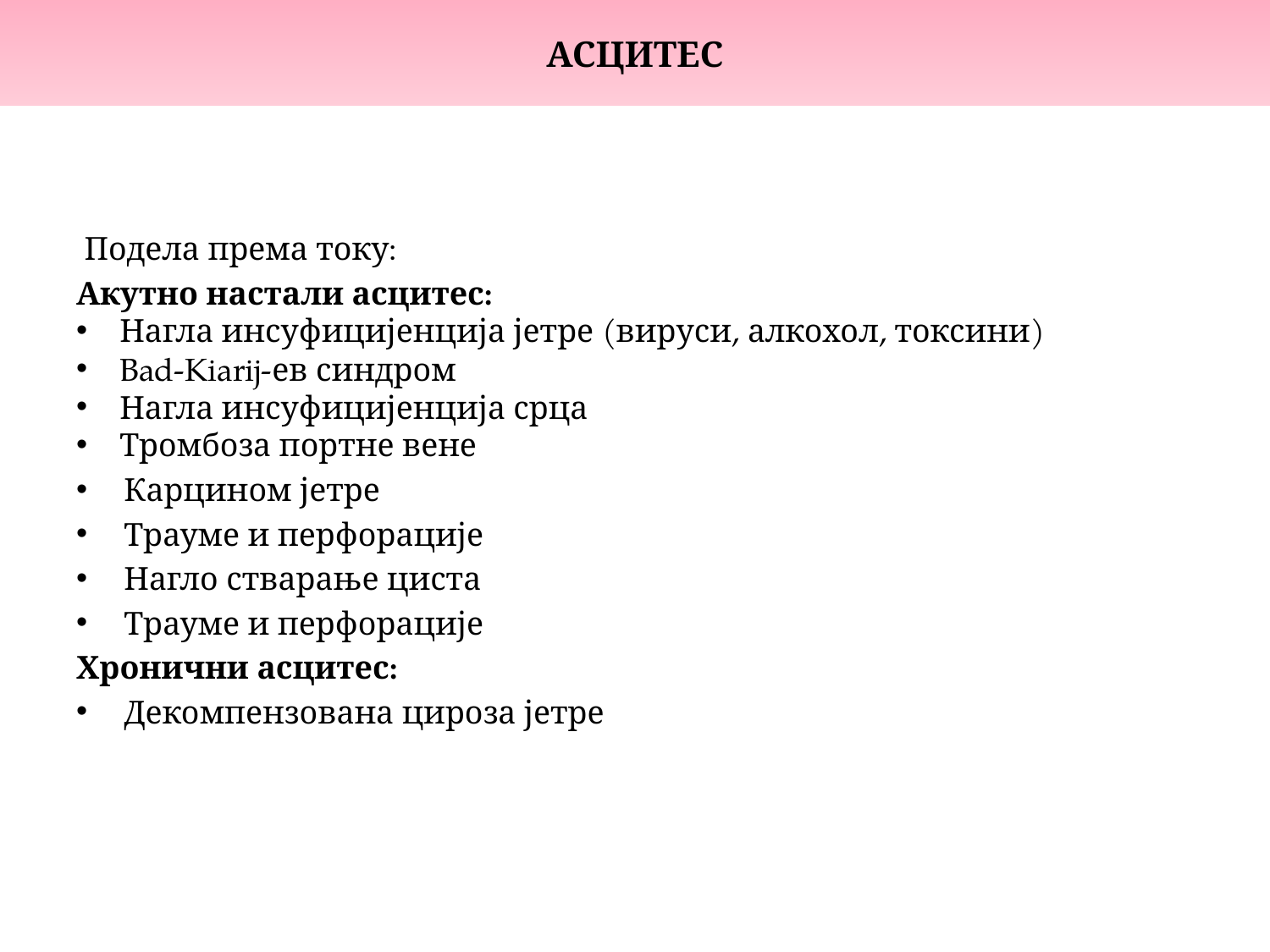

# АСЦИТЕС
 Подела према току:
Акутно настали асцитес:
    Нагла инсуфицијенција јетре (вируси, алкохол, токсини)
    Bad-Kiarij-ев синдром
    Нагла инсуфицијенција срца
    Тромбоза портне вене
Карцином јетре
Трауме и перфорације
Нагло стварање циста
Трауме и перфорације
Хронични асцитес:
Декомпензована цироза јетре